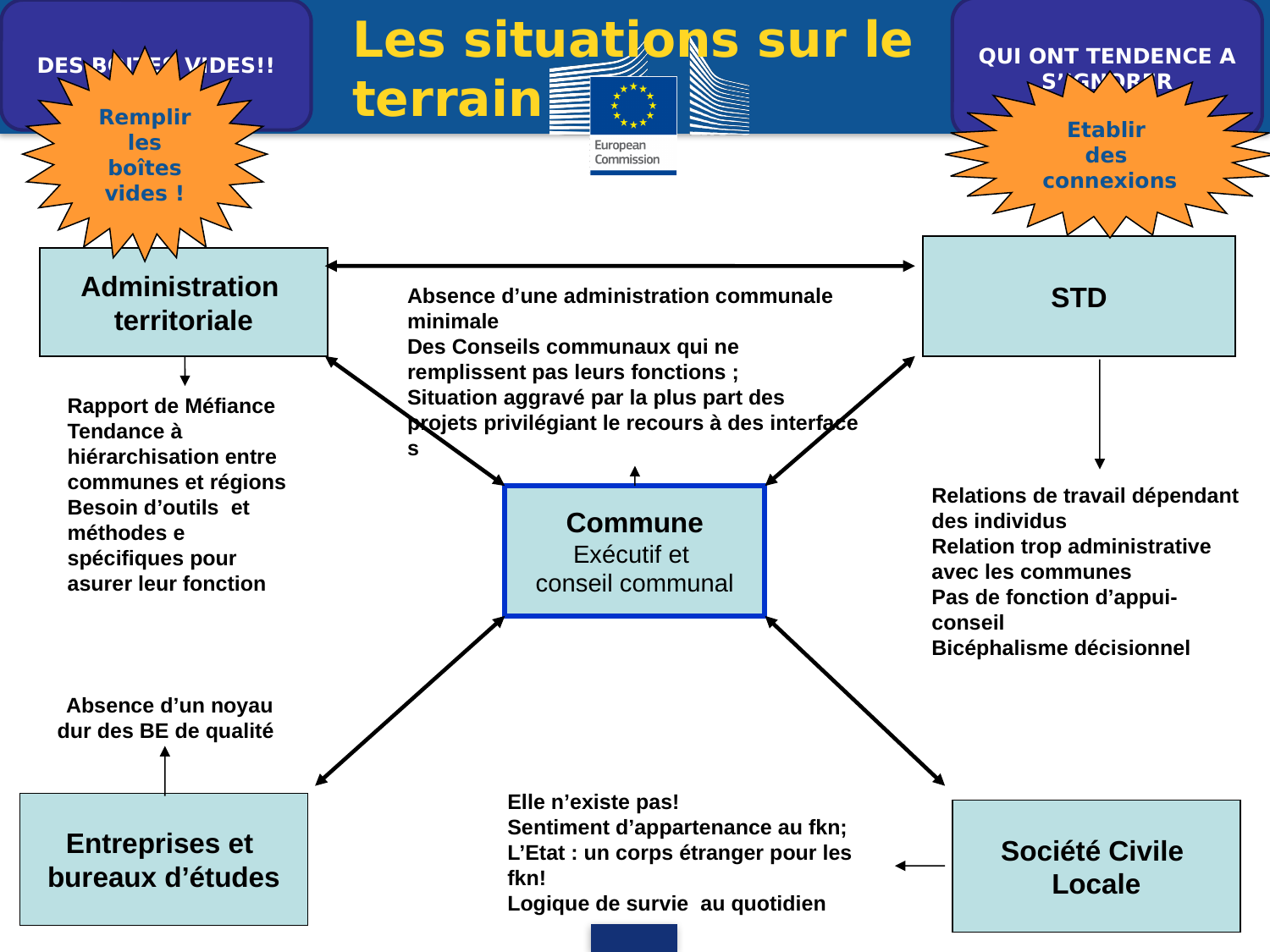

DES BOITES VIDES!!
QUI ONT TENDENCE A S’IGNORER
Les situations sur le terrain
Etablir
des
connexions
Remplir les boîtes vides !
STD
Administration
territoriale

Absence d’une administration communale minimale
Des Conseils communaux qui ne remplissent pas leurs fonctions ;
Situation aggravé par la plus part des projets privilégiant le recours à des interface s

Rapport de Méfiance
Tendance à hiérarchisation entre communes et régions
Besoin d’outils  et méthodes e spécifiques pour asurer leur fonction

Relations de travail dépendant des individus
Relation trop administrative avec les communes
Pas de fonction d’appui-conseil
Bicéphalisme décisionnel
Commune
Exécutif et
conseil communal
Absence d’un noyau dur des BE de qualité

Elle n’existe pas!
Sentiment d’appartenance au fkn;
L’Etat : un corps étranger pour les fkn!
Logique de survie  au quotidien

Entreprises et
bureaux d’études
Société Civile
Locale